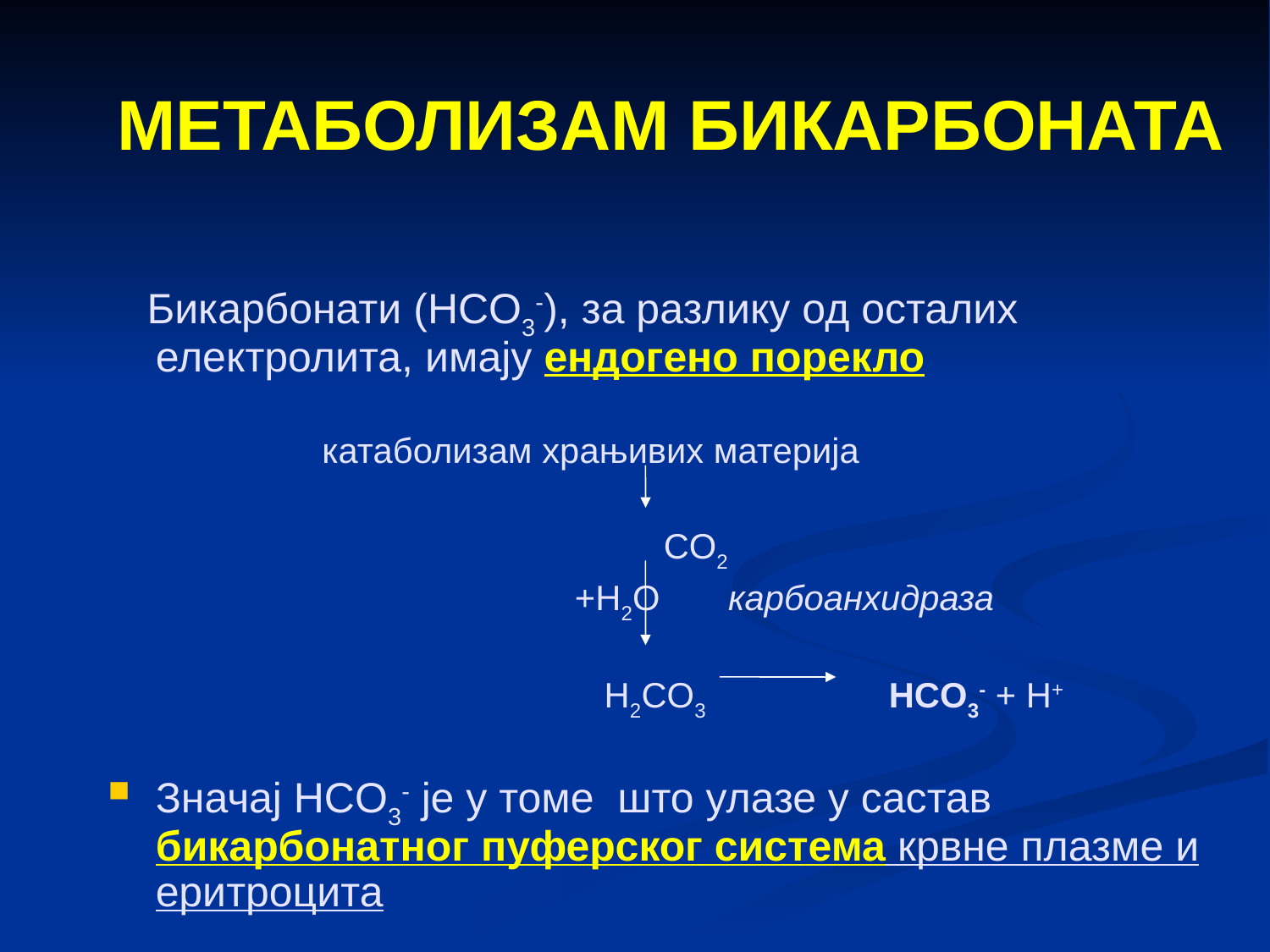

# МЕТАБОЛИЗАМ БИКАРБОНАТА
    Бикарбонати (HCO3-), за разлику од осталих електролита, имају ендогено порекло

                      катаболизам храњивих материја

					CО2
		                              +H2О       карбоанхидраза

			                    H2CO3                                HCО3- + H+

Значај HCO3- је у томе  што улазе у састав бикарбонатног пуферског система крвне плазме и еритроцита